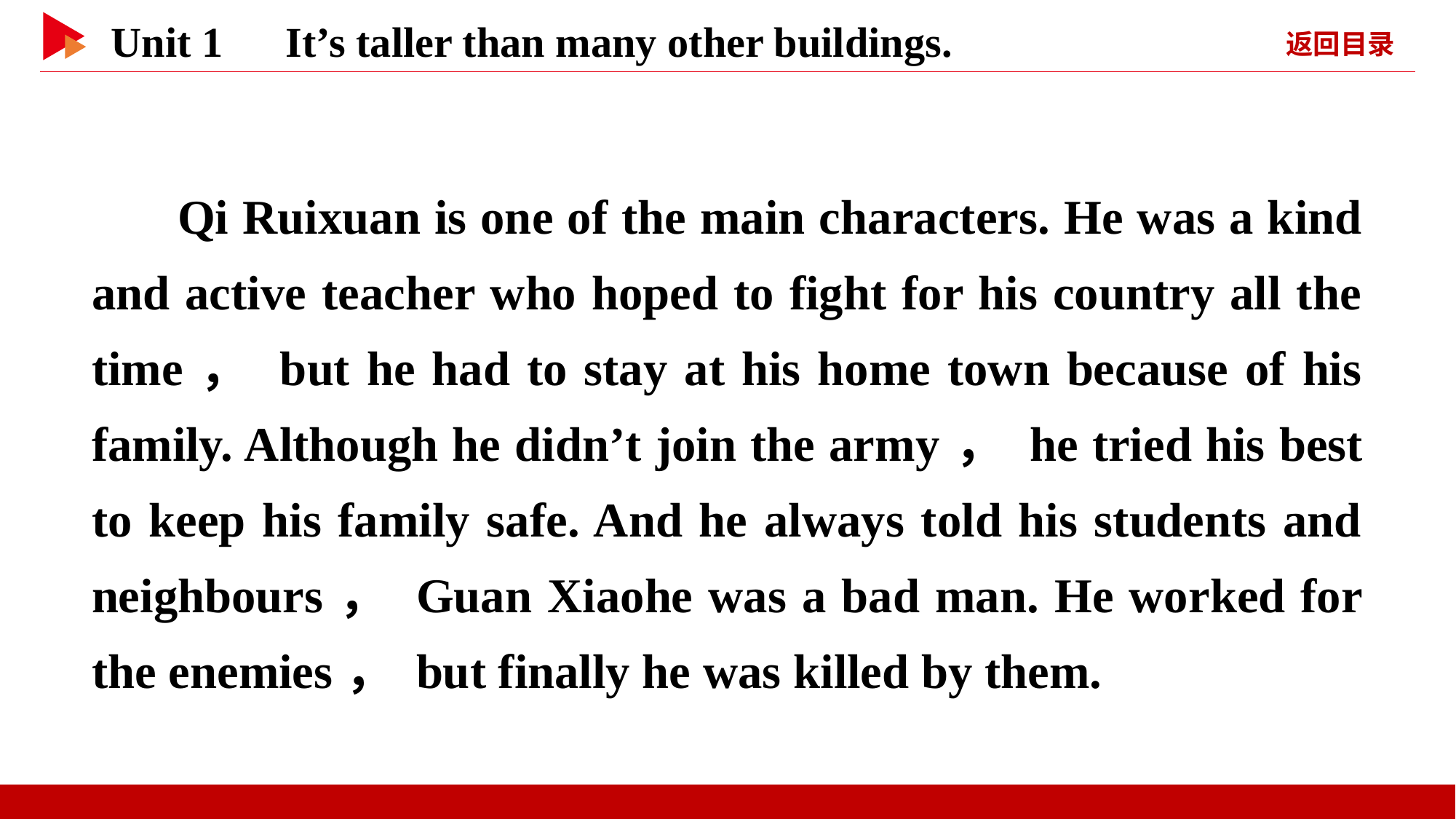

Qi Ruixuan is one of the main characters. He was a kind and active teacher who hoped to fight for his country all the time， but he had to stay at his home town because of his family. Although he didn’t join the army， he tried his best to keep his family safe. And he always told his students and neighbours， Guan Xiaohe was a bad man. He worked for the enemies， but finally he was killed by them.